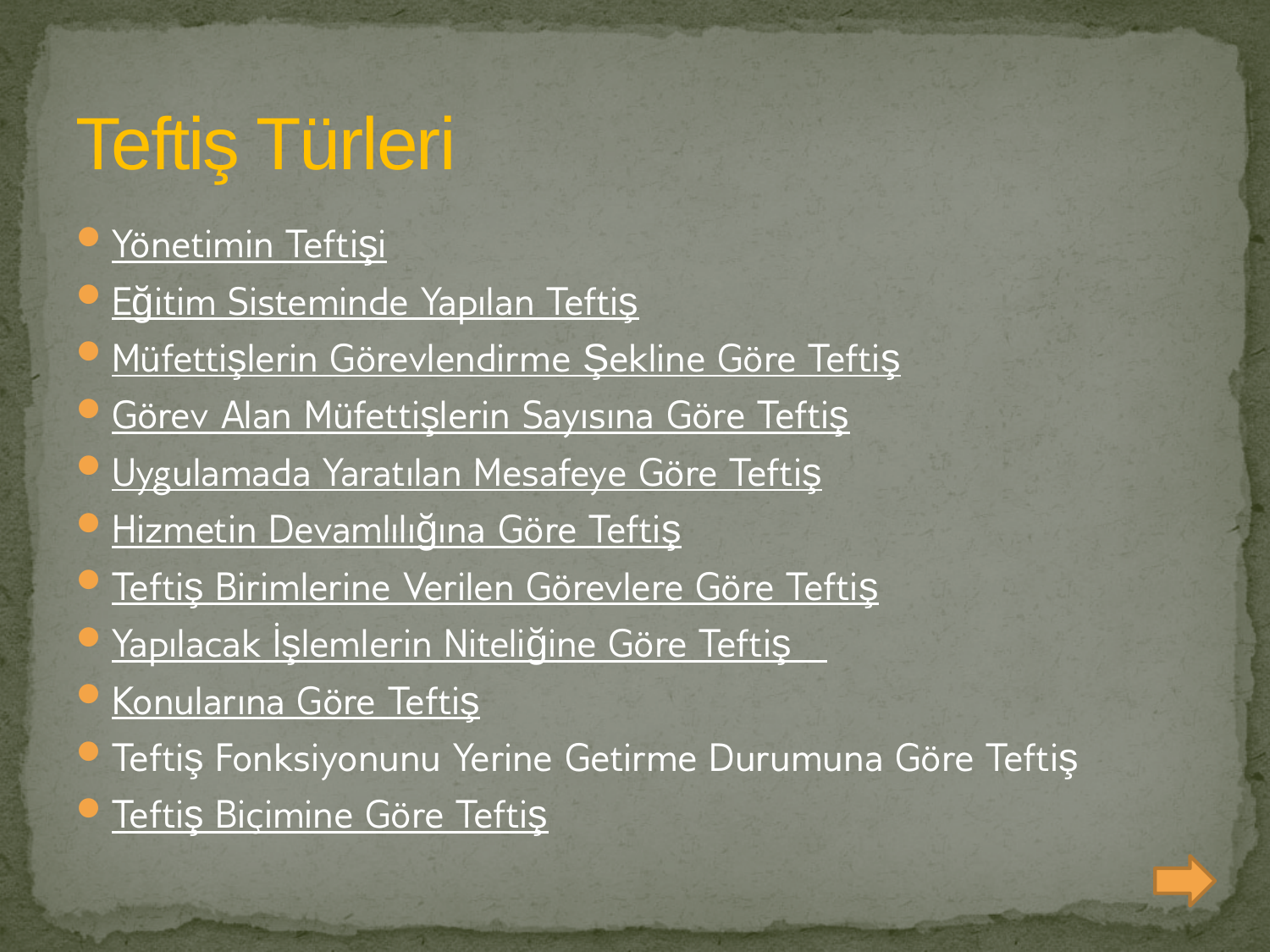

# Teftiş Türleri
Yönetimin Teftişi
Eğitim Sisteminde Yapılan Teftiş
Müfettişlerin Görevlendirme Şekline Göre Teftiş
Görev Alan Müfettişlerin Sayısına Göre Teftiş
Uygulamada Yaratılan Mesafeye Göre Teftiş
Hizmetin Devamlılığına Göre Teftiş
Teftiş Birimlerine Verilen Görevlere Göre Teftiş
Yapılacak İşlemlerin Niteliğine Göre Teftiş
Konularına Göre Teftiş
Teftiş Fonksiyonunu Yerine Getirme Durumuna Göre Teftiş
Teftiş Biçimine Göre Teftiş